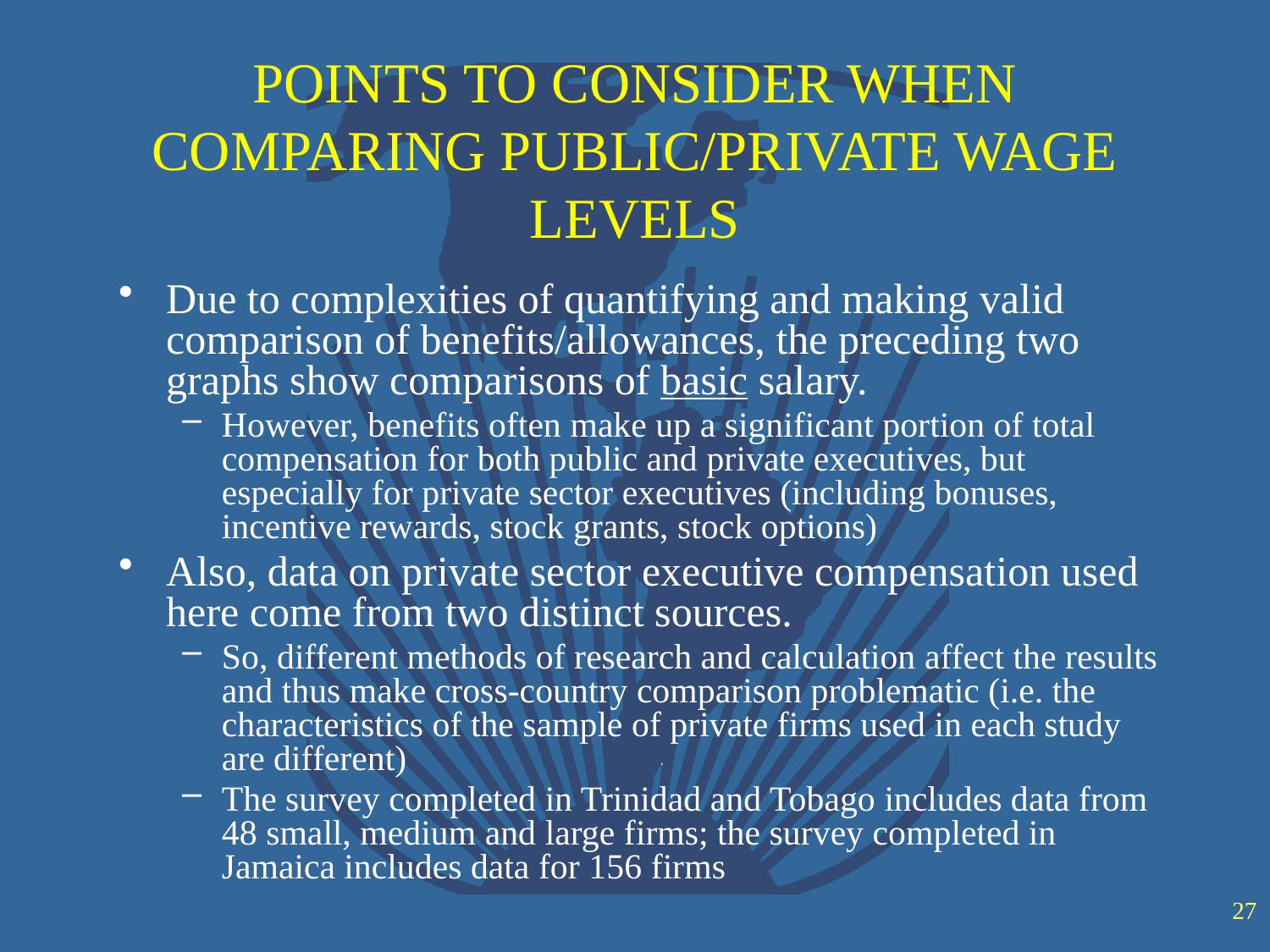

# POINTS TO CONSIDER WHEN COMPARING PUBLIC/PRIVATE WAGE LEVELS
Due to complexities of quantifying and making valid comparison of benefits/allowances, the preceding two graphs show comparisons of basic salary.
However, benefits often make up a significant portion of total compensation for both public and private executives, but especially for private sector executives (including bonuses, incentive rewards, stock grants, stock options)
Also, data on private sector executive compensation used here come from two distinct sources.
So, different methods of research and calculation affect the results and thus make cross-country comparison problematic (i.e. the characteristics of the sample of private firms used in each study are different)
The survey completed in Trinidad and Tobago includes data from 48 small, medium and large firms; the survey completed in Jamaica includes data for 156 firms
27